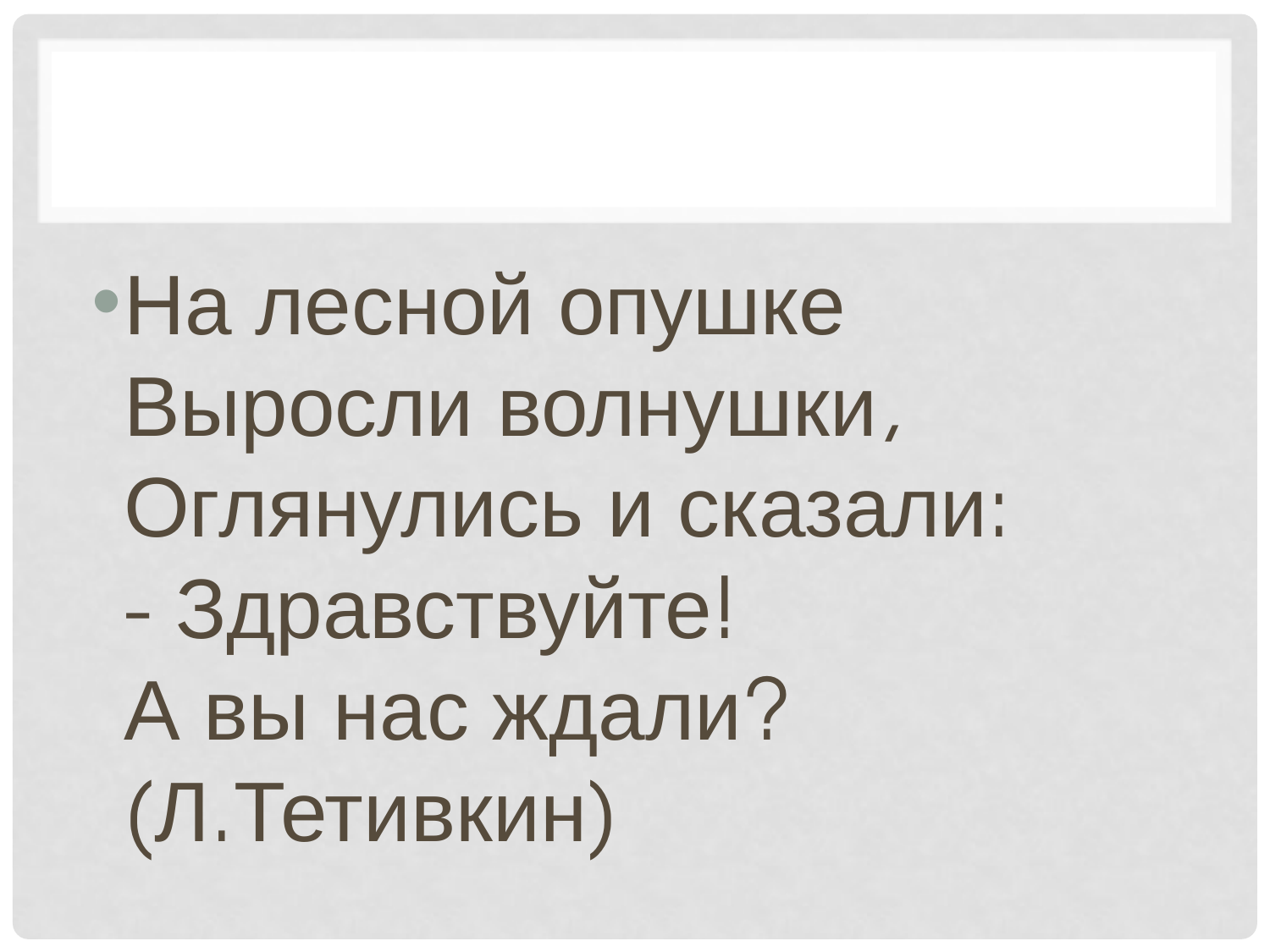

#
На лесной опушке
Выросли волнушки,
Оглянулись и сказали:
- Здравствуйте!
А вы нас ждали?
(Л.Тетивкин)